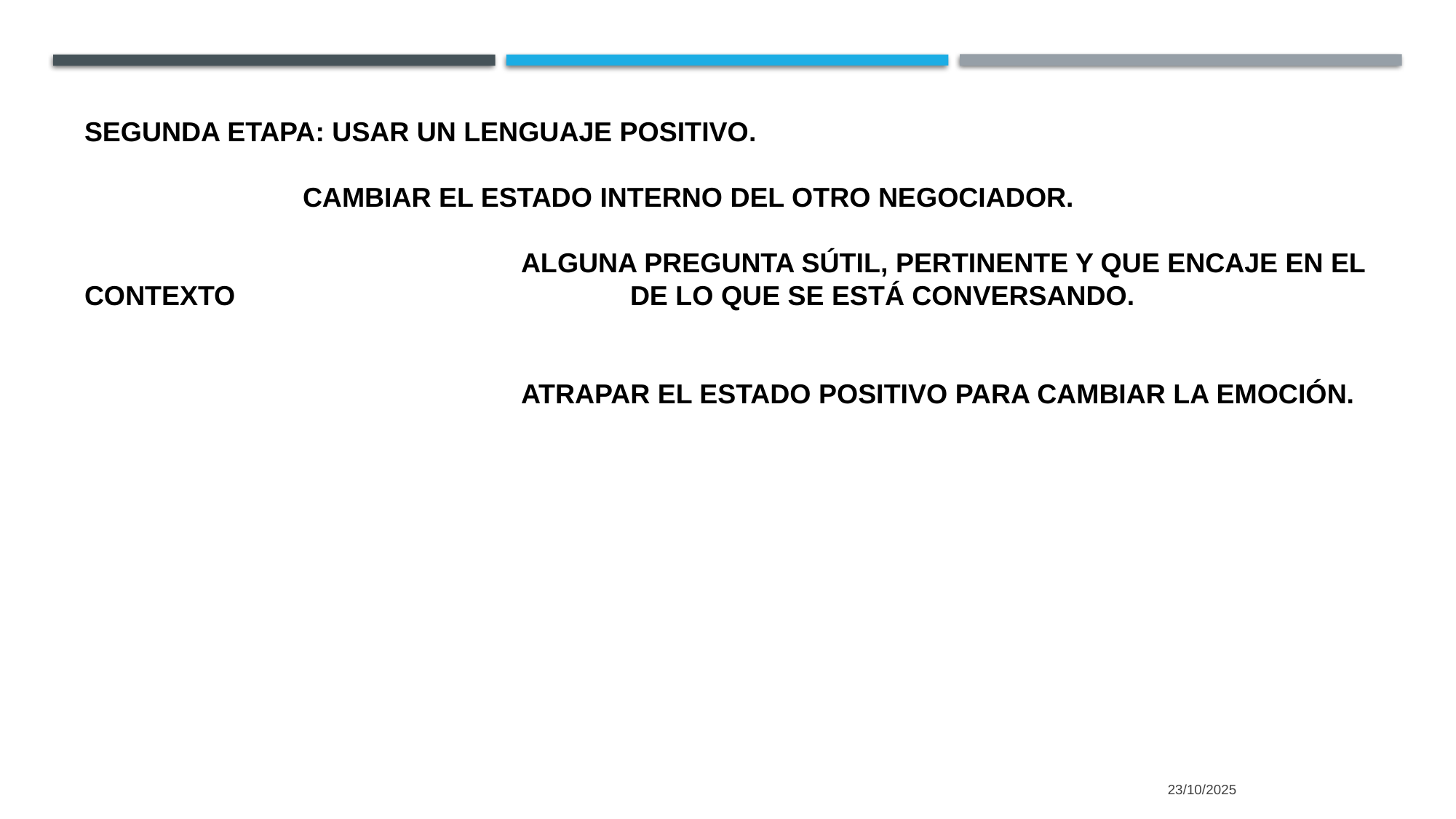

SEGUNDA ETAPA: USAR UN LENGUAJE POSITIVO.

		CAMBIAR EL ESTADO INTERNO DEL OTRO NEGOCIADOR.

				ALGUNA PREGUNTA SÚTIL, PERTINENTE Y QUE ENCAJE EN EL CONTEXTO 				DE LO QUE SE ESTÁ CONVERSANDO.

				ATRAPAR EL ESTADO POSITIVO PARA CAMBIAR LA EMOCIÓN.
23/10/2025